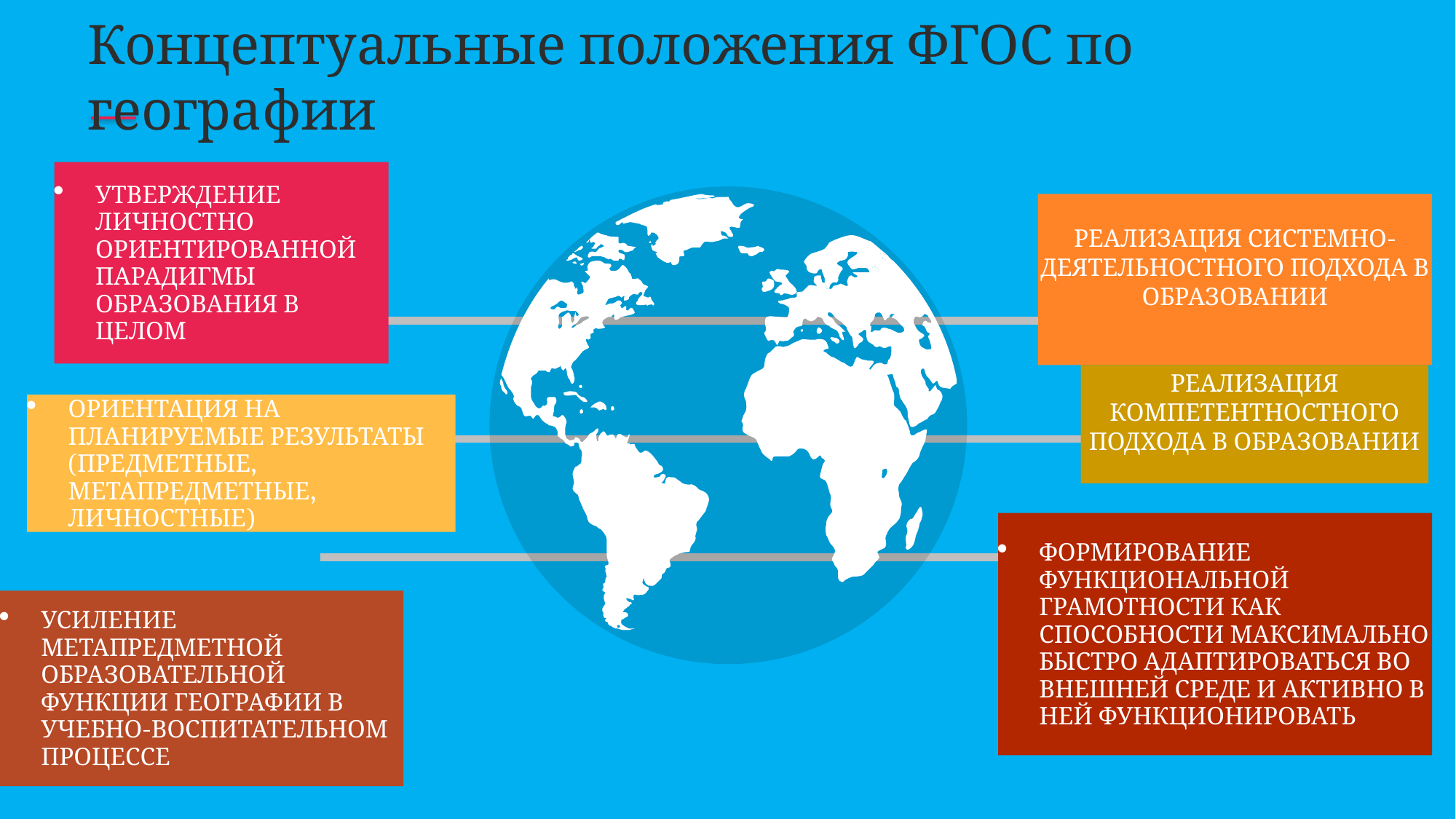

# Концептуальные положения ФГОС по географии
Утверждение Личностно Ориентированной Парадигмы Образования В Целом

РЕАЛИЗАЦИЯ СИСТЕМНО-ДЕЯТЕЛЬНОСТНОГО ПОДХОДА В ОБРАЗОВАНИИ

РЕАЛИЗАЦИЯ КОМПЕТЕНТНОСТНОГО ПОДХОДА В ОБРАЗОВАНИИ

ориентация на планируемые результаты (предметные, метапредметные, личностные)

формирование функциональной грамотности как способности максимально быстро адаптироваться во внешней среде и активно в ней функционировать

усиление метапредметной образовательной функции географии в учебно-воспитательном процессе